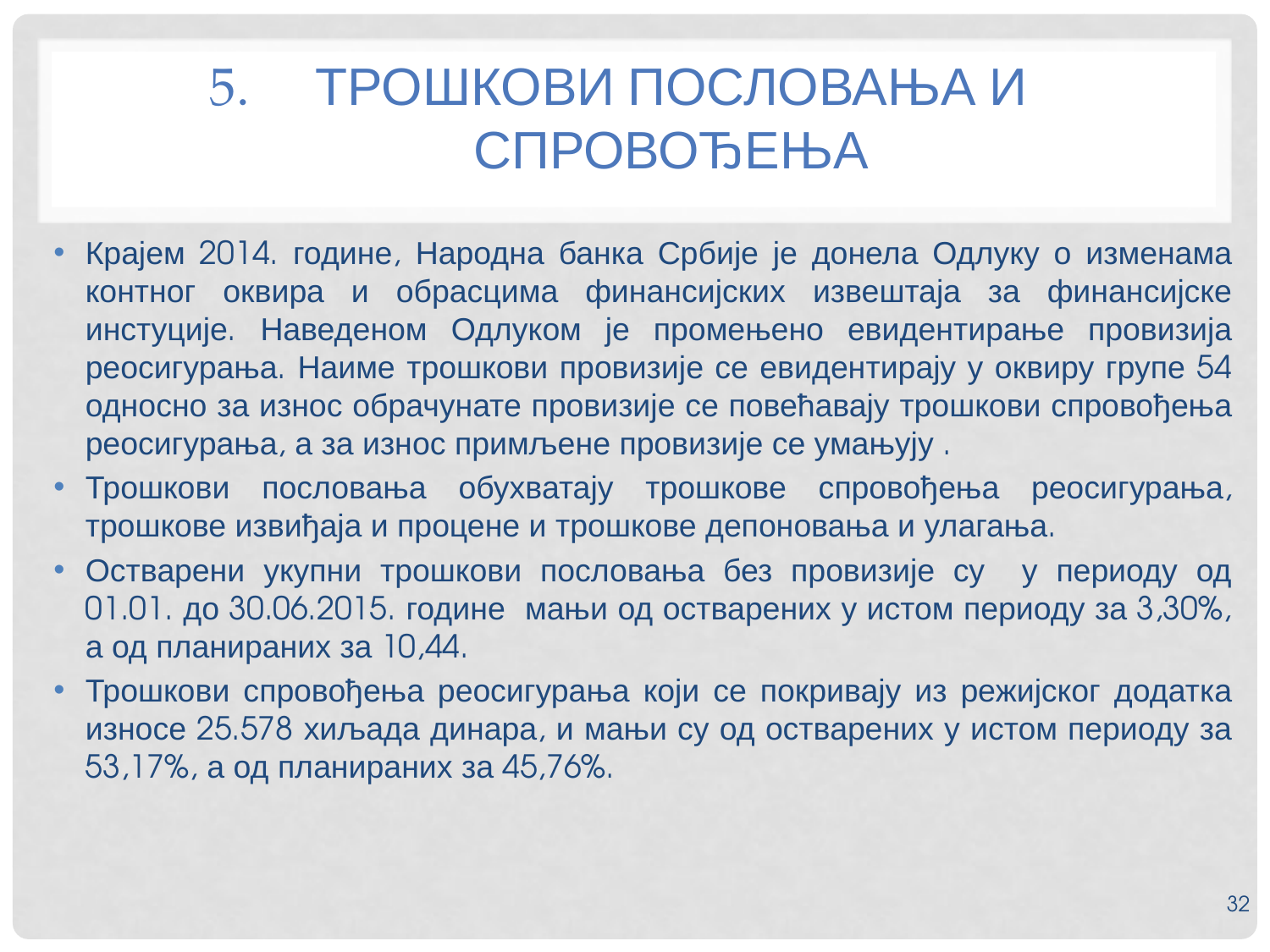

# 5.	ТРОШКОВИ ПОСЛОВАЊА И СПРОВОЂЕЊА
Крајем 2014. године, Народна банка Србије је донела Одлуку о изменама контног оквира и обрасцима финансијских извештаја за финансијске инстуције. Наведеном Одлуком је промењено евидентирање провизија реосигурања. Наиме трошкови провизије се евидентирају у оквиру групе 54 односно за износ обрачунате провизије се повећавају трошкови спровођења реосигурања, а за износ примљене провизије се умањују .
Трошкови пословања обухватају трошкове спровођења реосигурања, трошкове извиђаја и процене и трошкове депоновања и улагања.
Остварени укупни трошкови пословања без провизије су  у периоду од 01.01. до 30.06.2015. године  мањи од остварених у истом периоду за 3,30%, а од планираних за 10,44.
Трошкови спровођења реосигурања који се покривају из режијског додатка износе 25.578 хиљада динара, и мањи су од остварених у истом периоду за 53,17%, а од планираних за 45,76%.
32